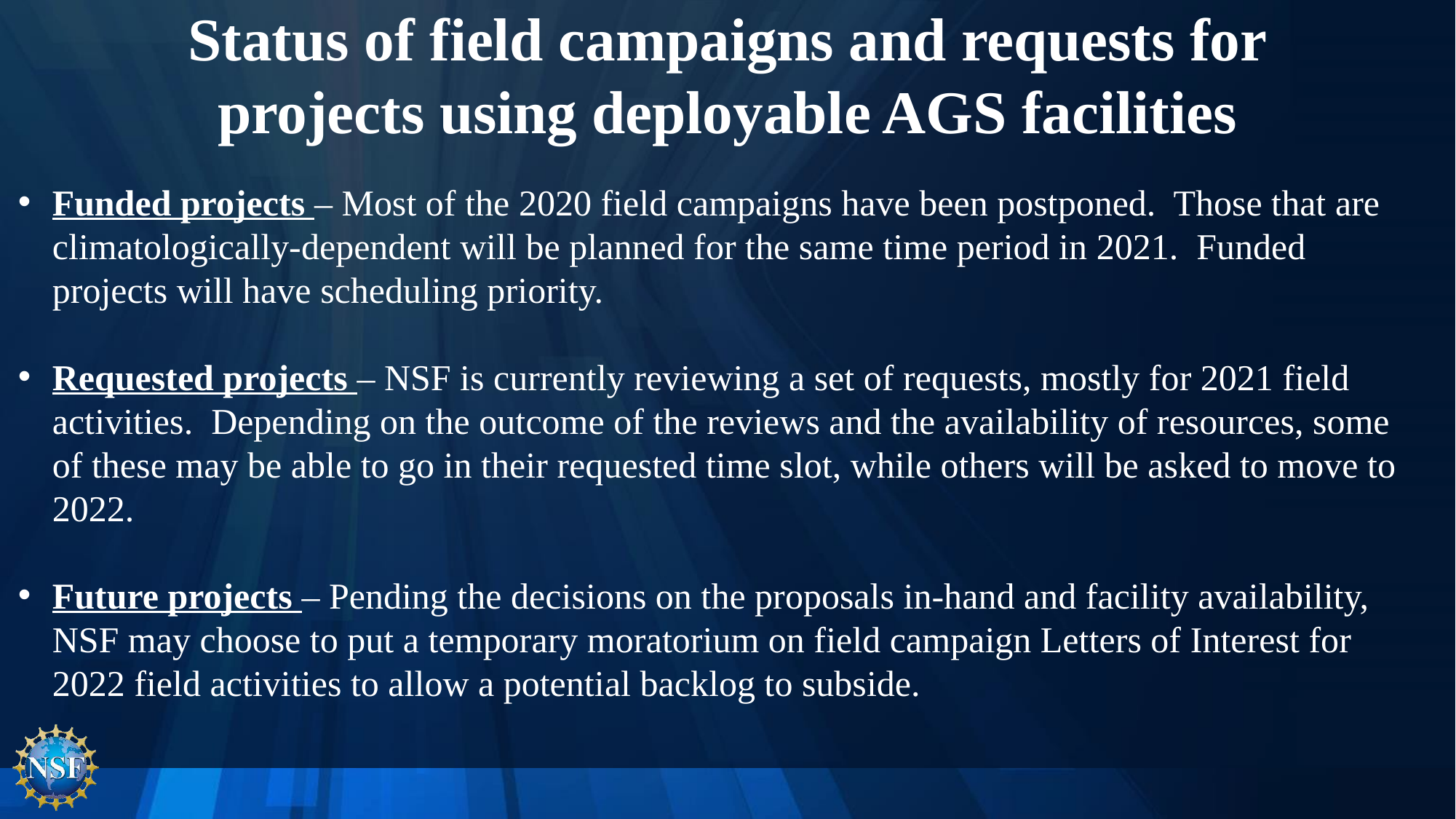

# Status of field campaigns and requests for projects using deployable AGS facilities
Funded projects – Most of the 2020 field campaigns have been postponed.  Those that are climatologically-dependent will be planned for the same time period in 2021.  Funded projects will have scheduling priority.

Requested projects – NSF is currently reviewing a set of requests, mostly for 2021 field activities.  Depending on the outcome of the reviews and the availability of resources, some of these may be able to go in their requested time slot, while others will be asked to move to 2022.

Future projects – Pending the decisions on the proposals in-hand and facility availability, NSF may choose to put a temporary moratorium on field campaign Letters of Interest for 2022 field activities to allow a potential backlog to subside.